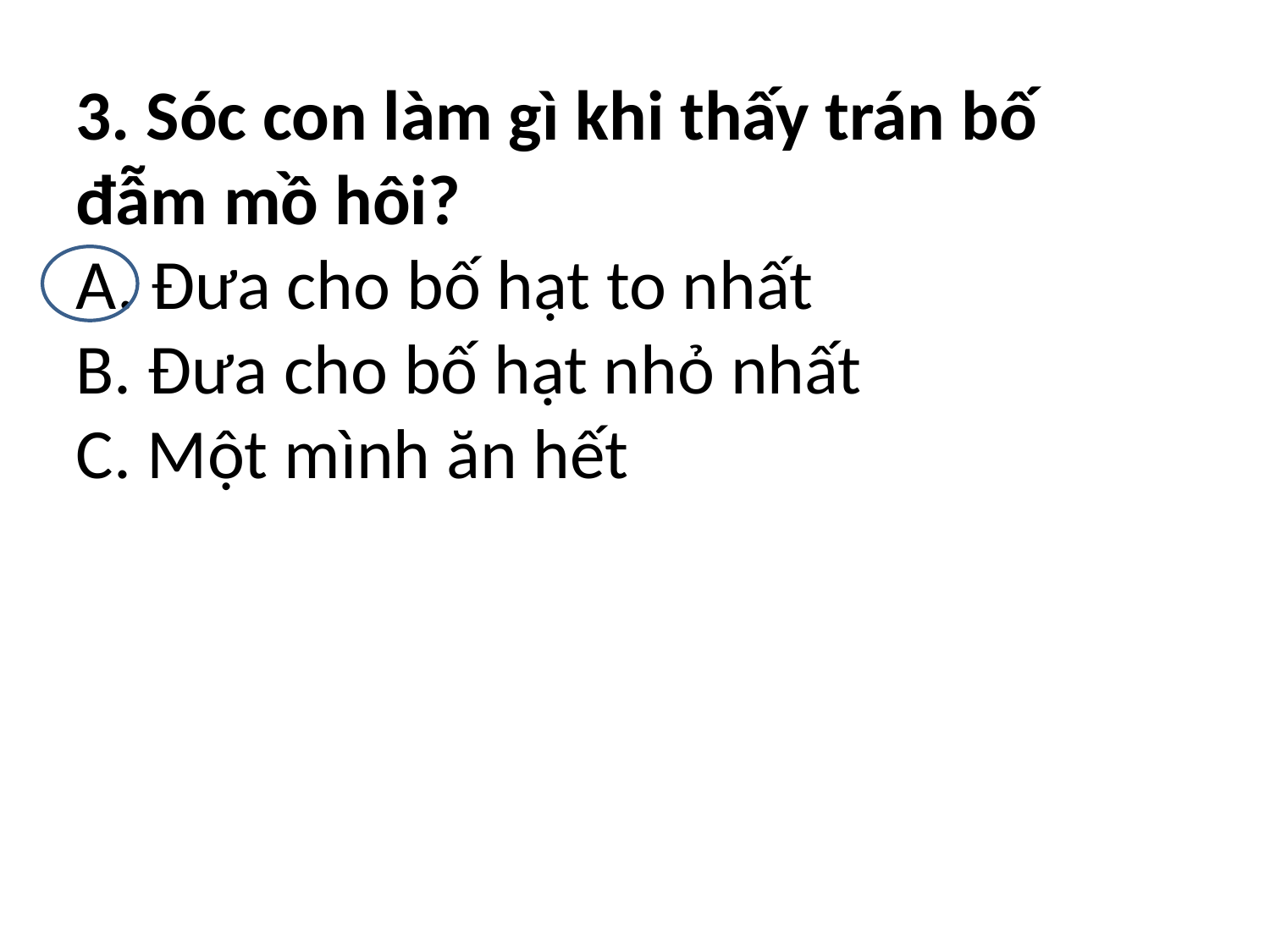

3. Sóc con làm gì khi thấy trán bố đẫm mồ hôi?
A. Đưa cho bố hạt to nhất
B. Đưa cho bố hạt nhỏ nhất
C. Một mình ăn hết